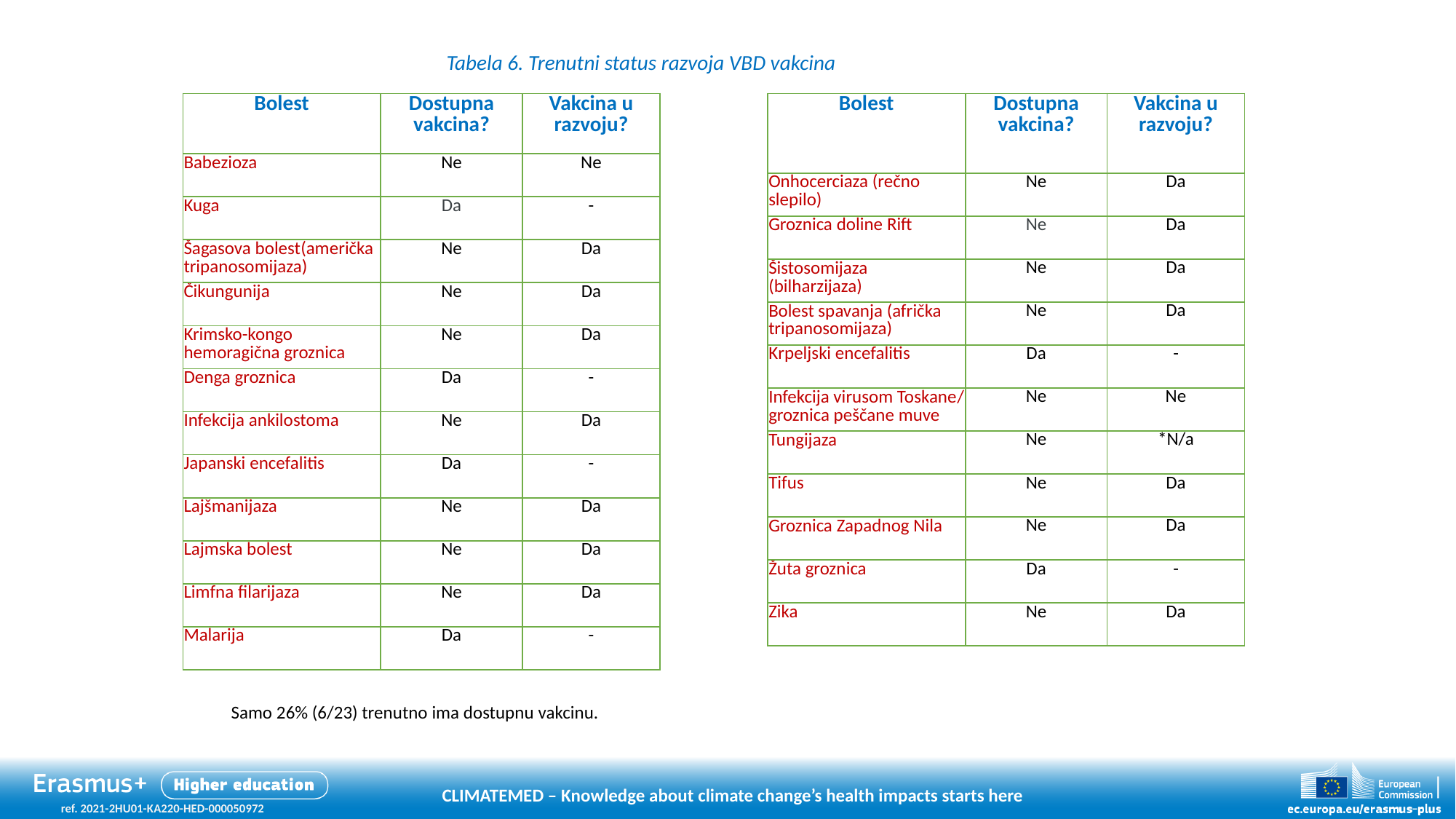

Tabela 6. Trenutni status razvoja VBD vakcina
| Bolest | Dostupna vakcina? | Vakcina u razvoju? |
| --- | --- | --- |
| Babezioza | Ne | Ne |
| Kuga | Da | - |
| Šagasova bolest(američka tripanosomijaza) | Ne | Da |
| Čikungunijа | Ne | Da |
| Krimsko-kongo hemoragična groznica | Ne | Da |
| Denga groznica | Da | - |
| Infekcija ankilostoma | Ne | Da |
| Japanski encefalitis | Da | - |
| Lajšmanijaza | Ne | Da |
| Lajmska bolest | Ne | Da |
| Limfna filarijaza | Ne | Da |
| Malarija | Da | - |
| Bolest | Dostupna vakcina? | Vakcina u razvoju? |
| --- | --- | --- |
| Onhocerciaza (rečno slepilo) | Ne | Da |
| Groznica doline Rift | Ne | Da |
| Šistosomijaza (bilharzijaza) | Ne | Da |
| Bolest spavanja (afrička tripanosomijaza) | Ne | Da |
| Krpeljski encefalitis | Da | - |
| Infekcija virusom Toskane/ groznica peščane muve | Ne | Ne |
| Tungijaza | Ne | \*N/a |
| Tifus | Ne | Da |
| Groznica Zapadnog Nila | Ne | Da |
| Žuta groznica | Da | - |
| Zika | Ne | Da |
Samo 26% (6/23) trenutno ima dostupnu vakcinu.